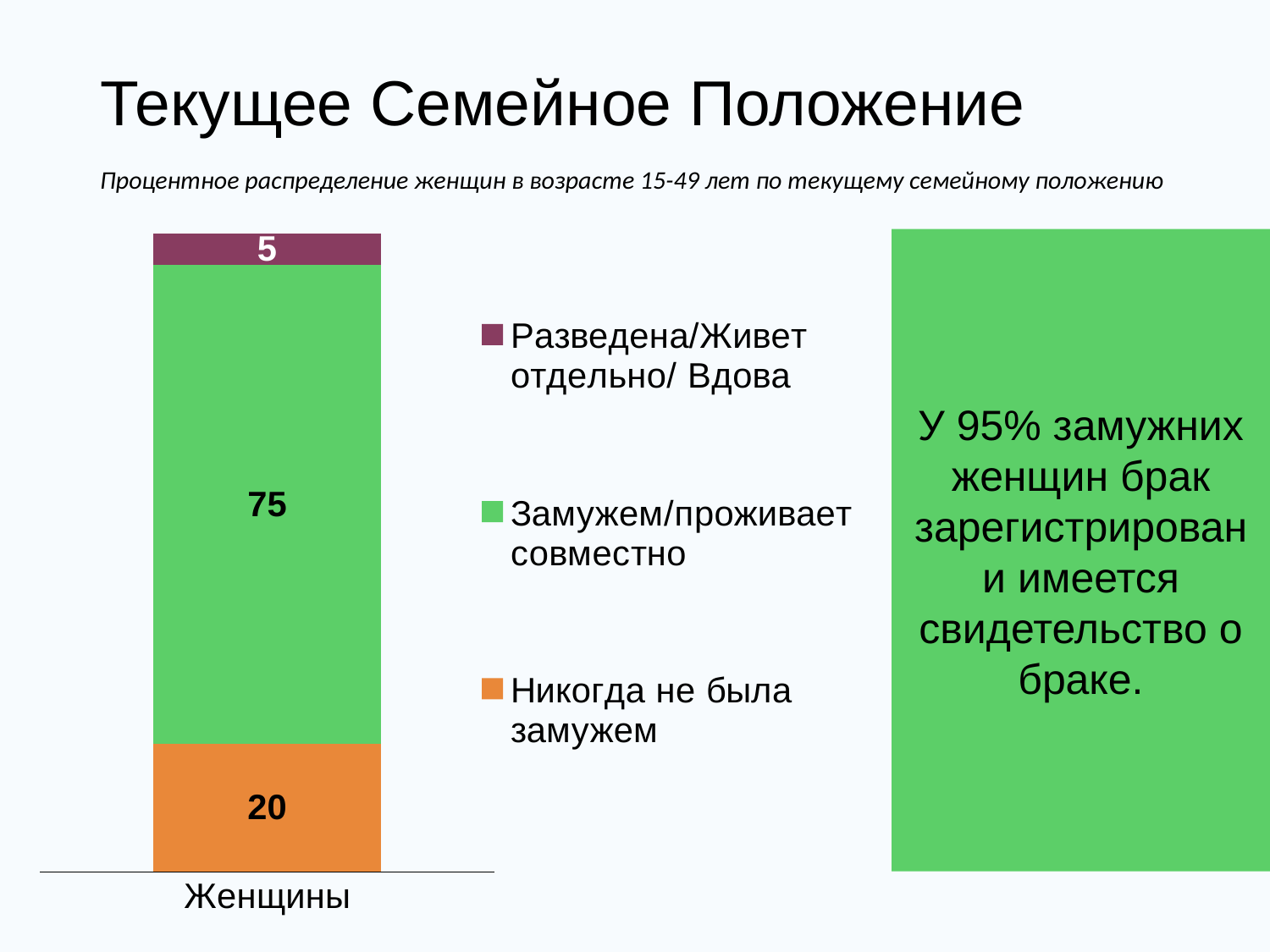

# Текущее Семейное Положение
Процентное распределение женщин в возрасте 15-49 лет по текущему семейному положению

### Chart

| Category | Никогда не была замужем | Замужем/проживает совместно | Разведена/Живет отдельно/ Вдова |
|---|---|---|---|
| Женщины | 20.0 | 75.0 | 5.0 |
У 95% замужних женщин брак зарегистрирован и имеется свидетельство о браке.